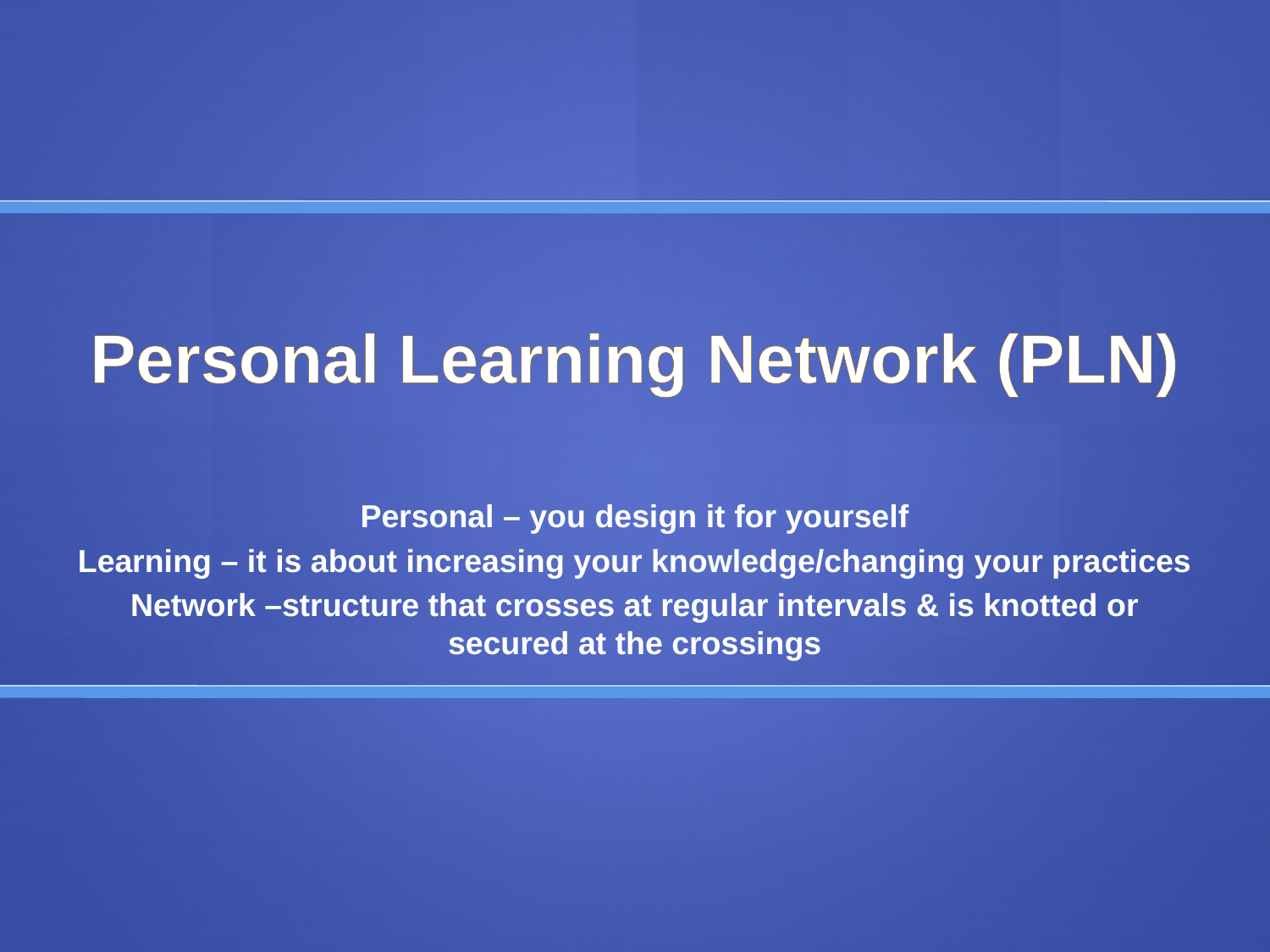

# Personal Learning Network (PLN)
Personal – you design it for yourself
Learning – it is about increasing your knowledge/changing your practices
Network –structure that crosses at regular intervals & is knotted or secured at the crossings